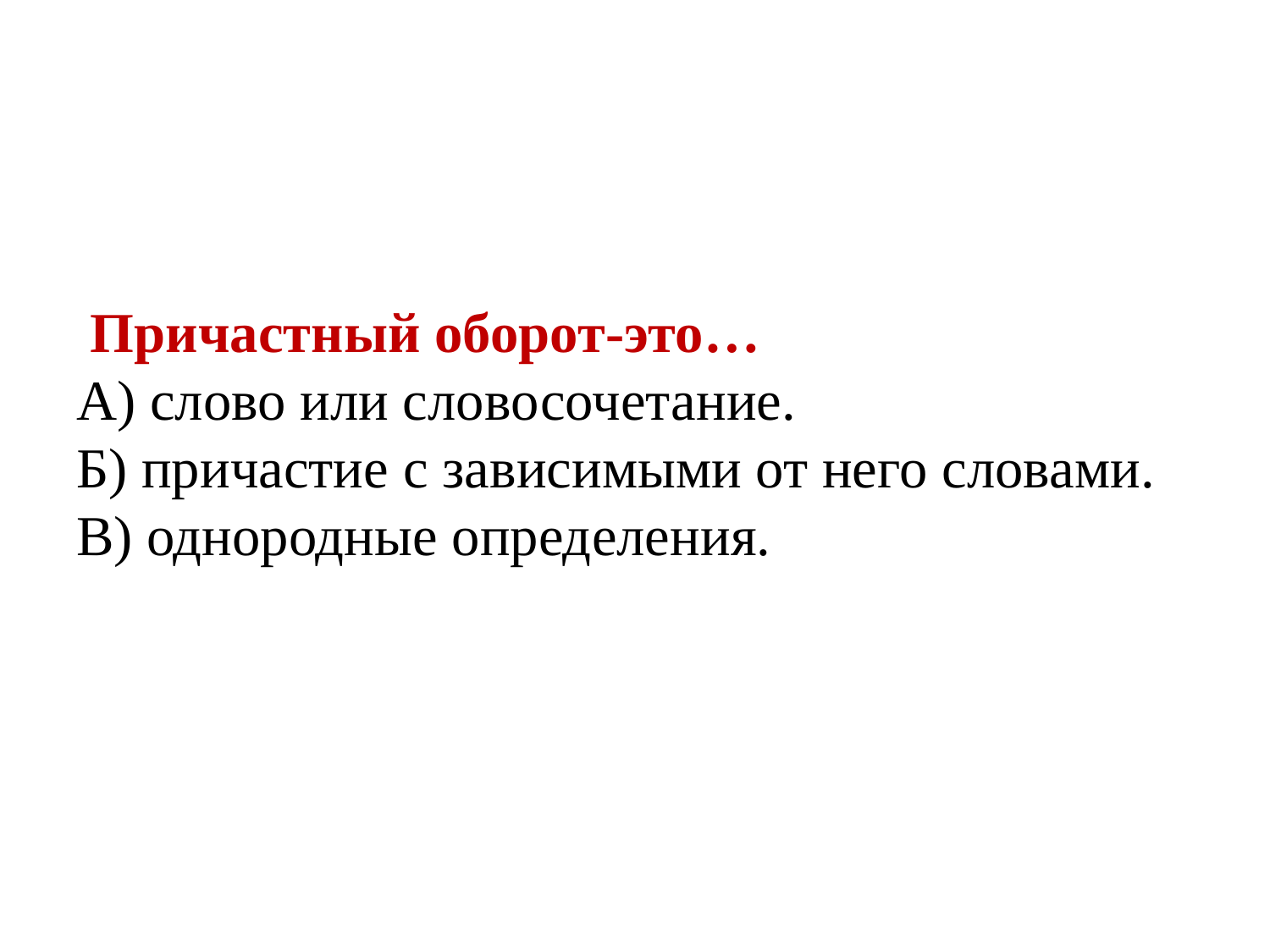

# Причастный оборот – это….
 Причастный оборот-это…
А) слово или словосочетание. 
Б) причастие с зависимыми от него словами. 
В) однородные определения.